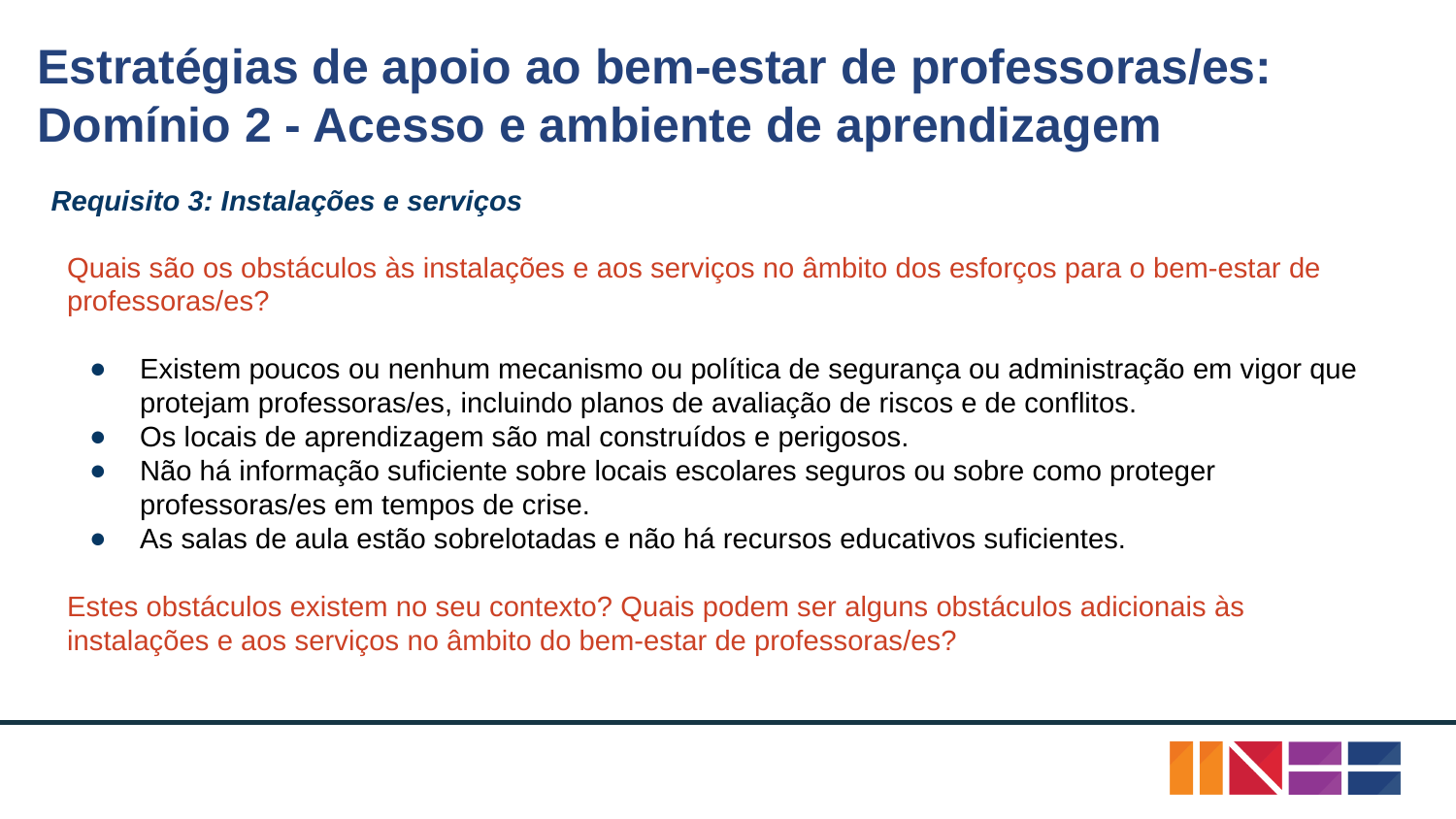

# Estratégias de apoio ao bem-estar de professoras/es:
Domínio 2 - Acesso e ambiente de aprendizagem

Requisito 3: Instalações e serviços

Quais são os obstáculos às instalações e aos serviços no âmbito dos esforços para o bem-estar de professoras/es?

Existem poucos ou nenhum mecanismo ou política de segurança ou administração em vigor que protejam professoras/es, incluindo planos de avaliação de riscos e de conflitos.
Os locais de aprendizagem são mal construídos e perigosos.
Não há informação suficiente sobre locais escolares seguros ou sobre como proteger professoras/es em tempos de crise.
As salas de aula estão sobrelotadas e não há recursos educativos suficientes.

Estes obstáculos existem no seu contexto? Quais podem ser alguns obstáculos adicionais às instalações e aos serviços no âmbito do bem-estar de professoras/es?